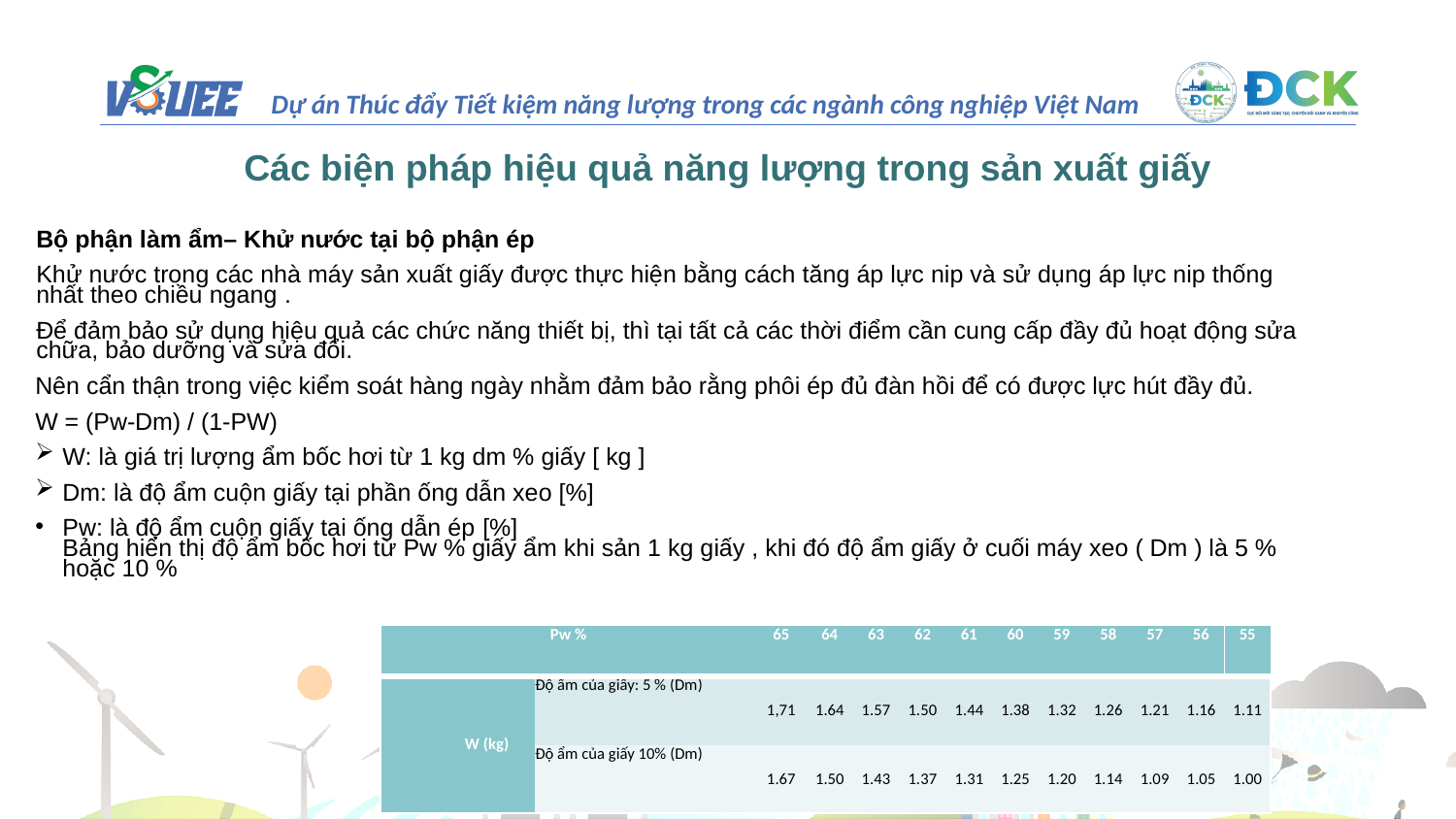

# Các biện pháp hiệu quả năng lượng trong sản xuất giấy
Bộ phận làm ẩm– Khử nước tại bộ phận ép
Khử nước trong các nhà máy sản xuất giấy được thực hiện bằng cách tăng áp lực nip và sử dụng áp lực nip thống nhất theo chiều ngang .
Để đảm bảo sử dụng hiệu quả các chức năng thiết bị, thì tại tất cả các thời điểm cần cung cấp đầy đủ hoạt động sửa chữa, bảo dưỡng và sửa đổi.
Nên cẩn thận trong việc kiểm soát hàng ngày nhằm đảm bảo rằng phôi ép đủ đàn hồi để có được lực hút đầy đủ.
W = (Pw-Dm) / (1-PW)
W: là giá trị lượng ẩm bốc hơi từ 1 kg dm % giấy [ kg ]
Dm: là độ ẩm cuộn giấy tại phần ống dẫn xeo [%]
Pw: là độ ẩm cuộn giấy tại ống dẫn ép [%]
Bảng hiển thị độ ẩm bốc hơi từ Pw % giấy ẩm khi sản 1 kg giấy , khi đó độ ẩm giấy ở cuối máy xeo ( Dm ) là 5 % hoặc 10 %

| Pw % |  | 65 | 64 | 63 | 62 | 61 | 60 | 59 | 58 | 57 | 56 | 55 |
| --- | --- | --- | --- | --- | --- | --- | --- | --- | --- | --- | --- | --- |
| W (kg) | Độ ẩm của giấy: 5 % (Dm) | 1,71 | 1.64 | 1.57 | 1.50 | 1.44 | 1.38 | 1.32 | 1.26 | 1.21 | 1.16 | 1.11 |
|  | Độ ẩm của giấy 10% (Dm) | 1.67 | 1.50 | 1.43 | 1.37 | 1.31 | 1.25 | 1.20 | 1.14 | 1.09 | 1.05 | 1.00 |